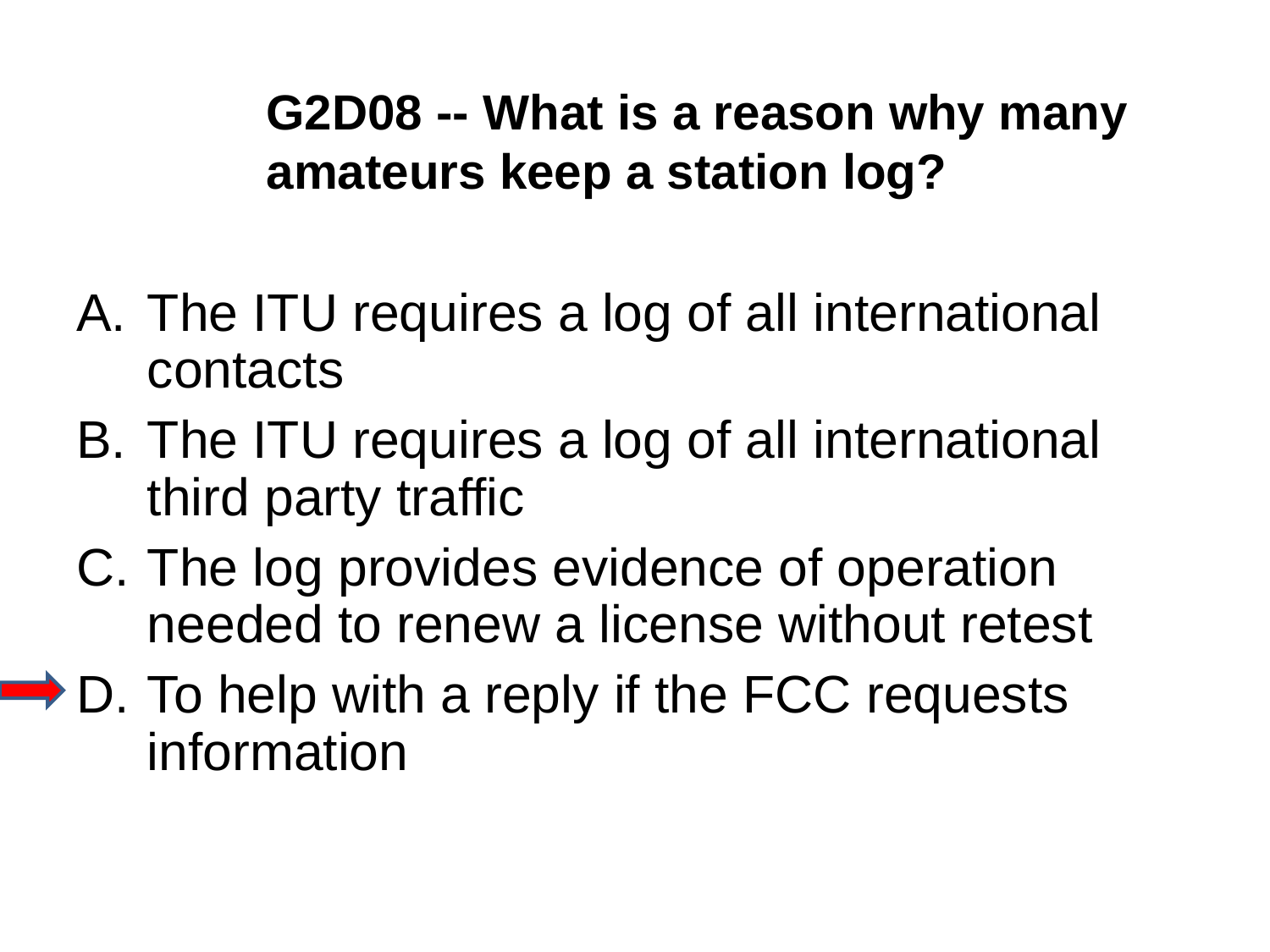

G2D08 -- What is a reason why many amateurs keep a station log?
A.	The ITU requires a log of all international contacts
B.	The ITU requires a log of all international third party traffic
C.	The log provides evidence of operation needed to renew a license without retest
D.	To help with a reply if the FCC requests information